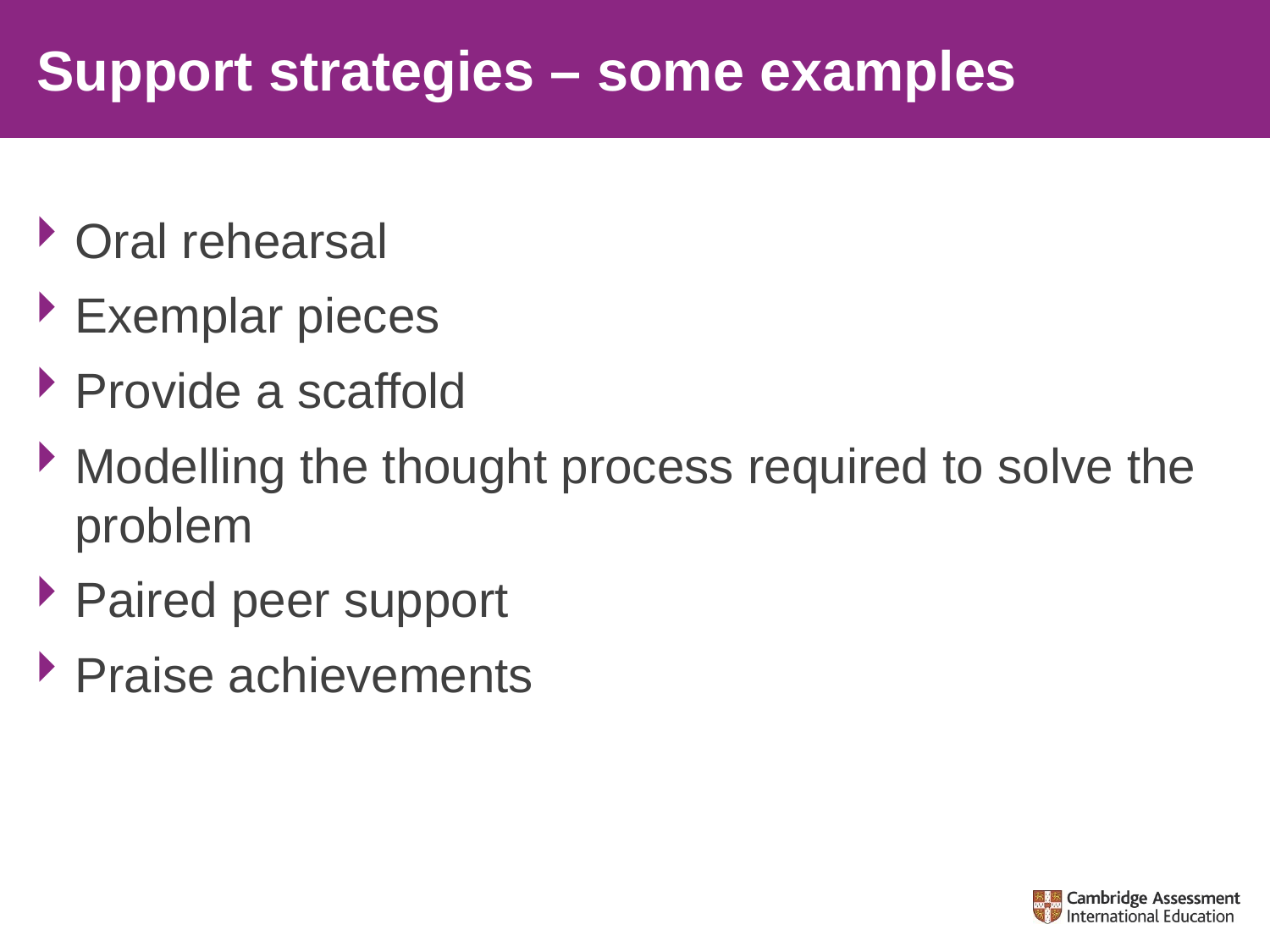

# Support strategies – some examples
Oral rehearsal
Exemplar pieces
Provide a scaffold
Modelling the thought process required to solve the problem
Paired peer support
Praise achievements